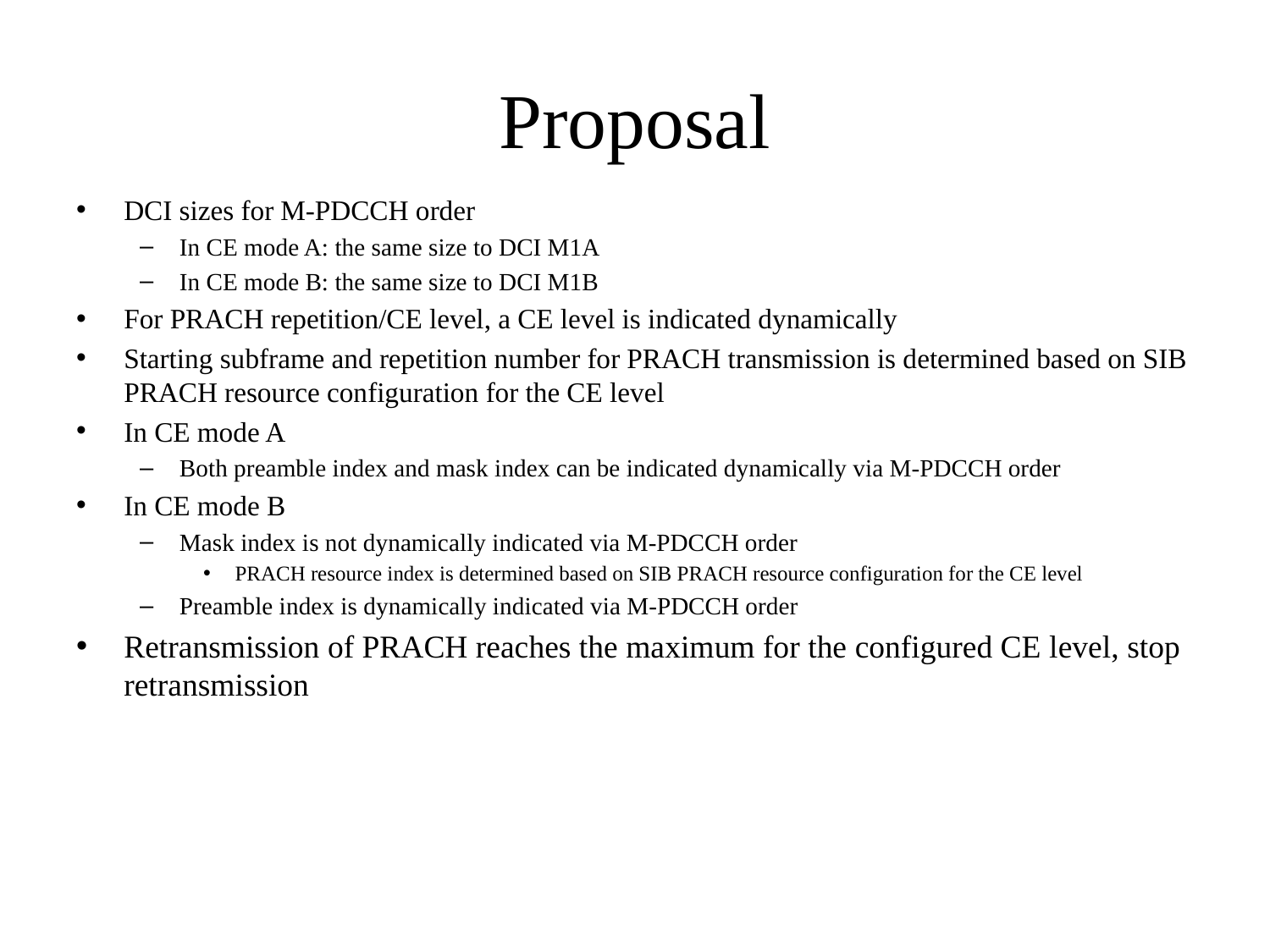

# Proposal
DCI sizes for M-PDCCH order
In CE mode A: the same size to DCI M1A
In CE mode B: the same size to DCI M1B
For PRACH repetition/CE level, a CE level is indicated dynamically
Starting subframe and repetition number for PRACH transmission is determined based on SIB PRACH resource configuration for the CE level
In CE mode A
Both preamble index and mask index can be indicated dynamically via M-PDCCH order
In CE mode B
Mask index is not dynamically indicated via M-PDCCH order
PRACH resource index is determined based on SIB PRACH resource configuration for the CE level
Preamble index is dynamically indicated via M-PDCCH order
Retransmission of PRACH reaches the maximum for the configured CE level, stop retransmission